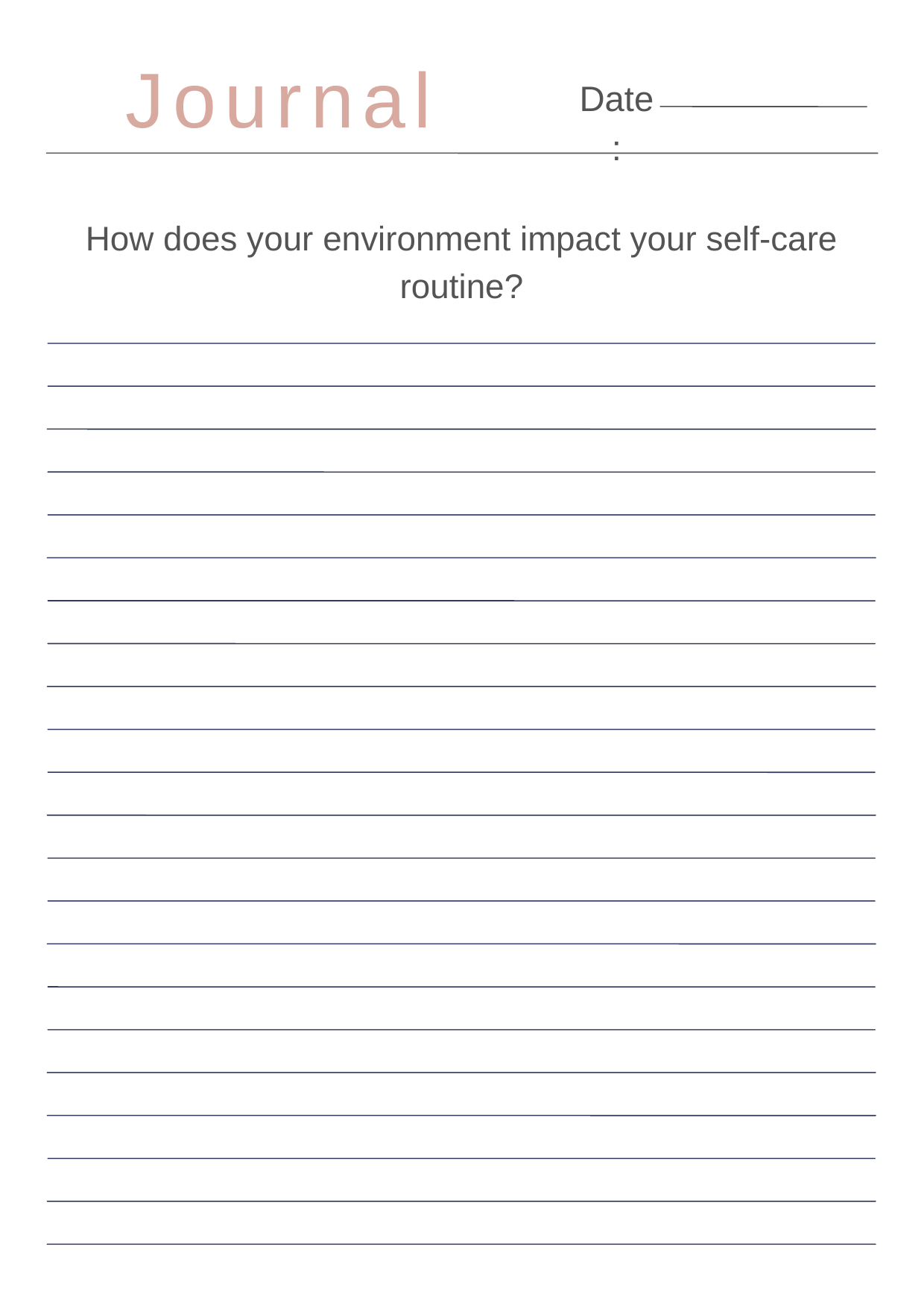

Journal
Date:

How does your environment impact your self-care routine?